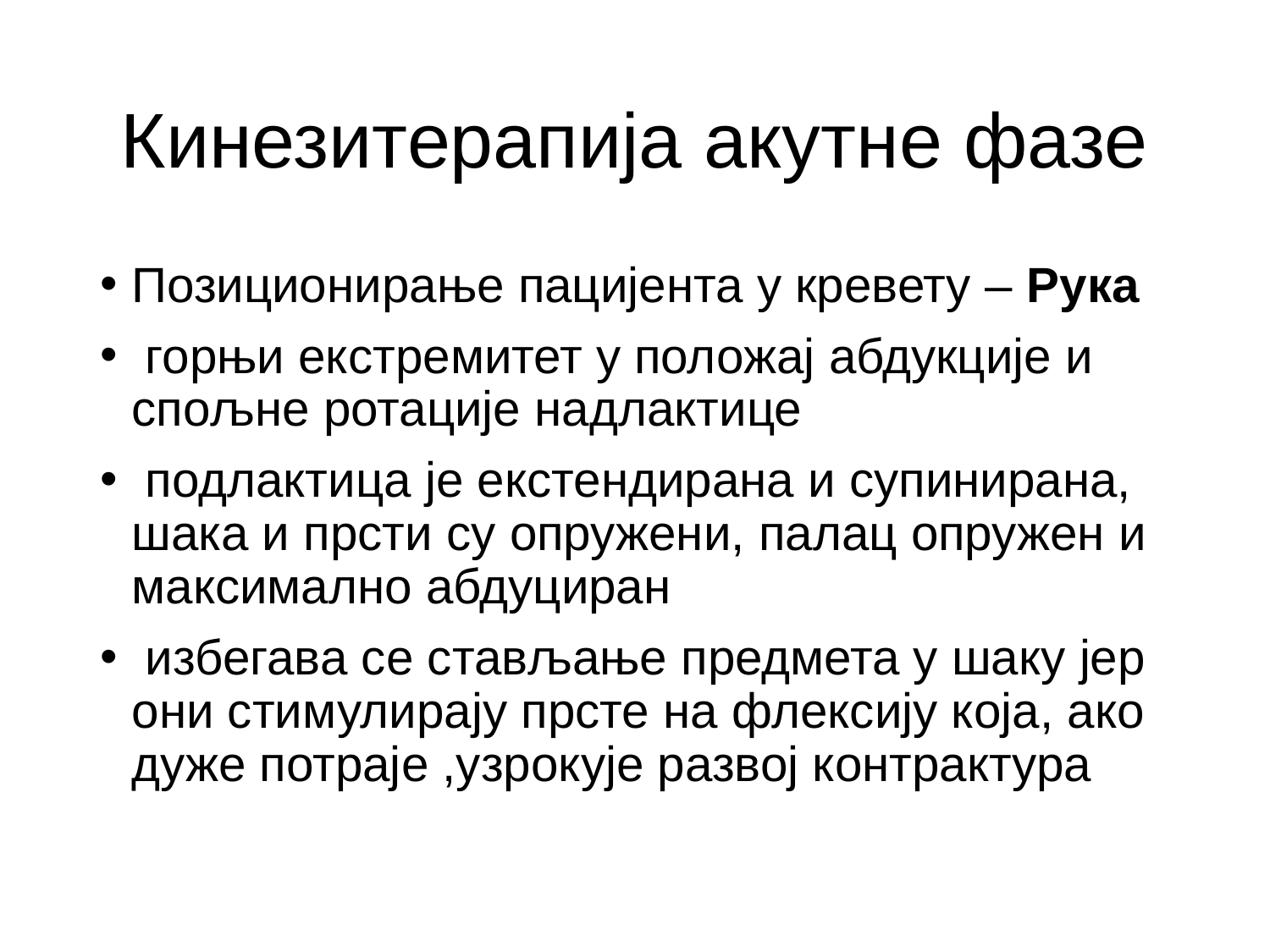

# Кинезитерапија акутне фазе
Позиционирање пацијента у кревету – Рука
 горњи екстремитет у положај абдукције и спољне ротације надлактице
 подлактица је екстендирана и супинирана, шака и прсти су опружени, палац опружен и максимално абдуциран
 избегава се стављање предмета у шаку јер они стимулирају прсте на флексију која, ако дуже потраје ,узрокује развој контрактура